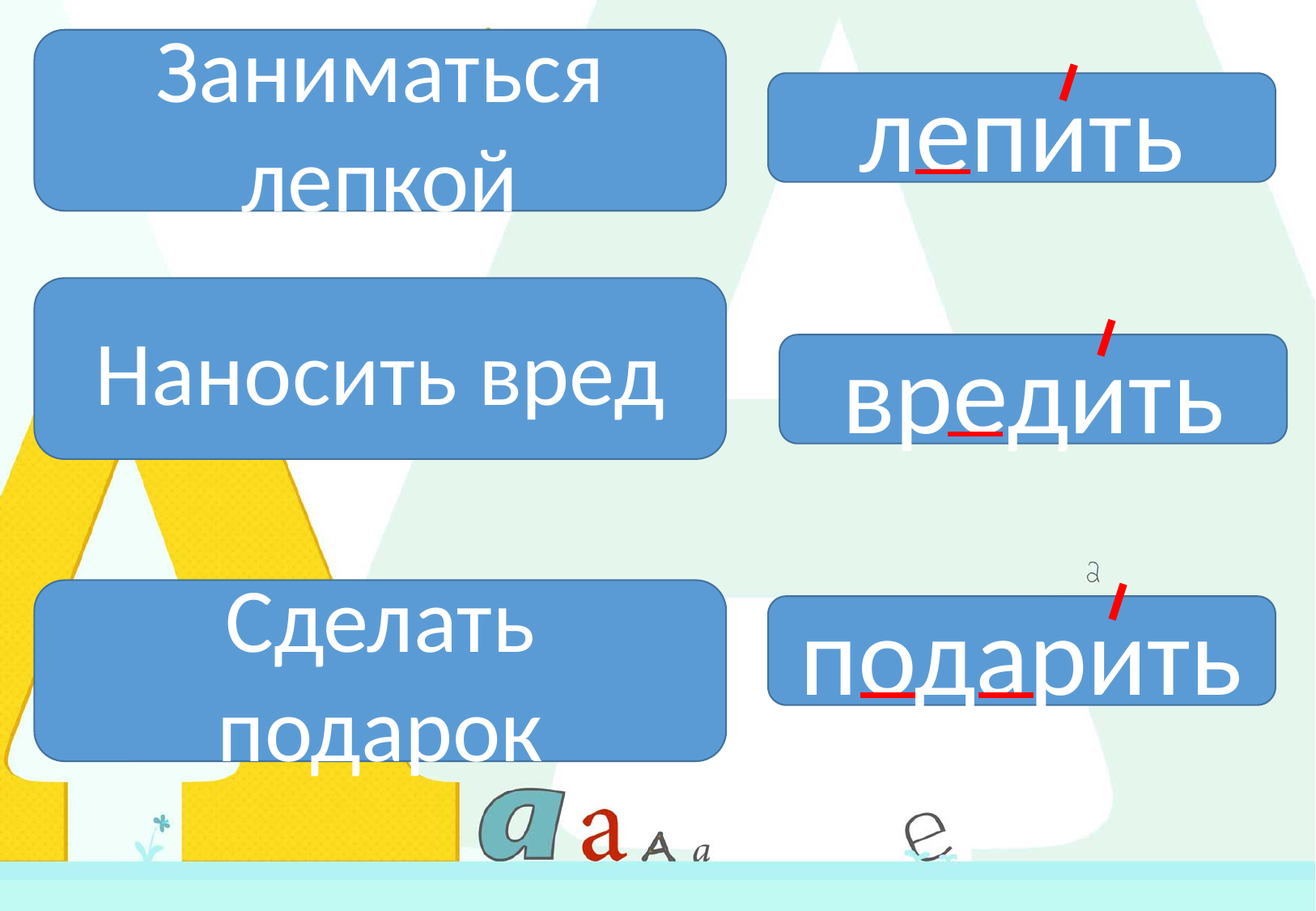

Заниматься лепкой
лепить
Наносить вред
вредить
Сделать подарок
подарить